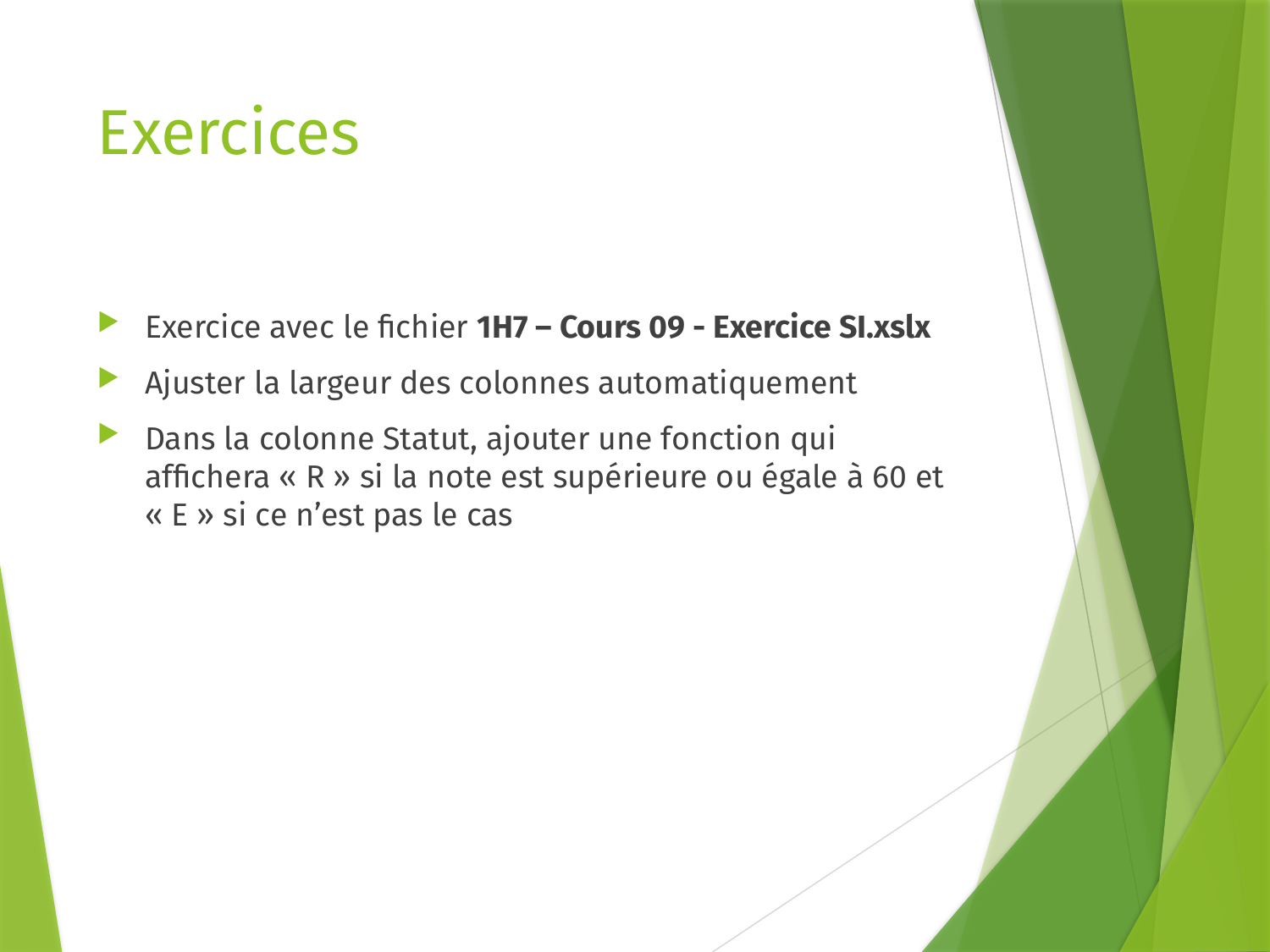

# Exercices
Exercice avec le fichier 1H7 – Cours 09 - Exercice SI.xslx
Ajuster la largeur des colonnes automatiquement
Dans la colonne Statut, ajouter une fonction qui affichera « R » si la note est supérieure ou égale à 60 et « E » si ce n’est pas le cas